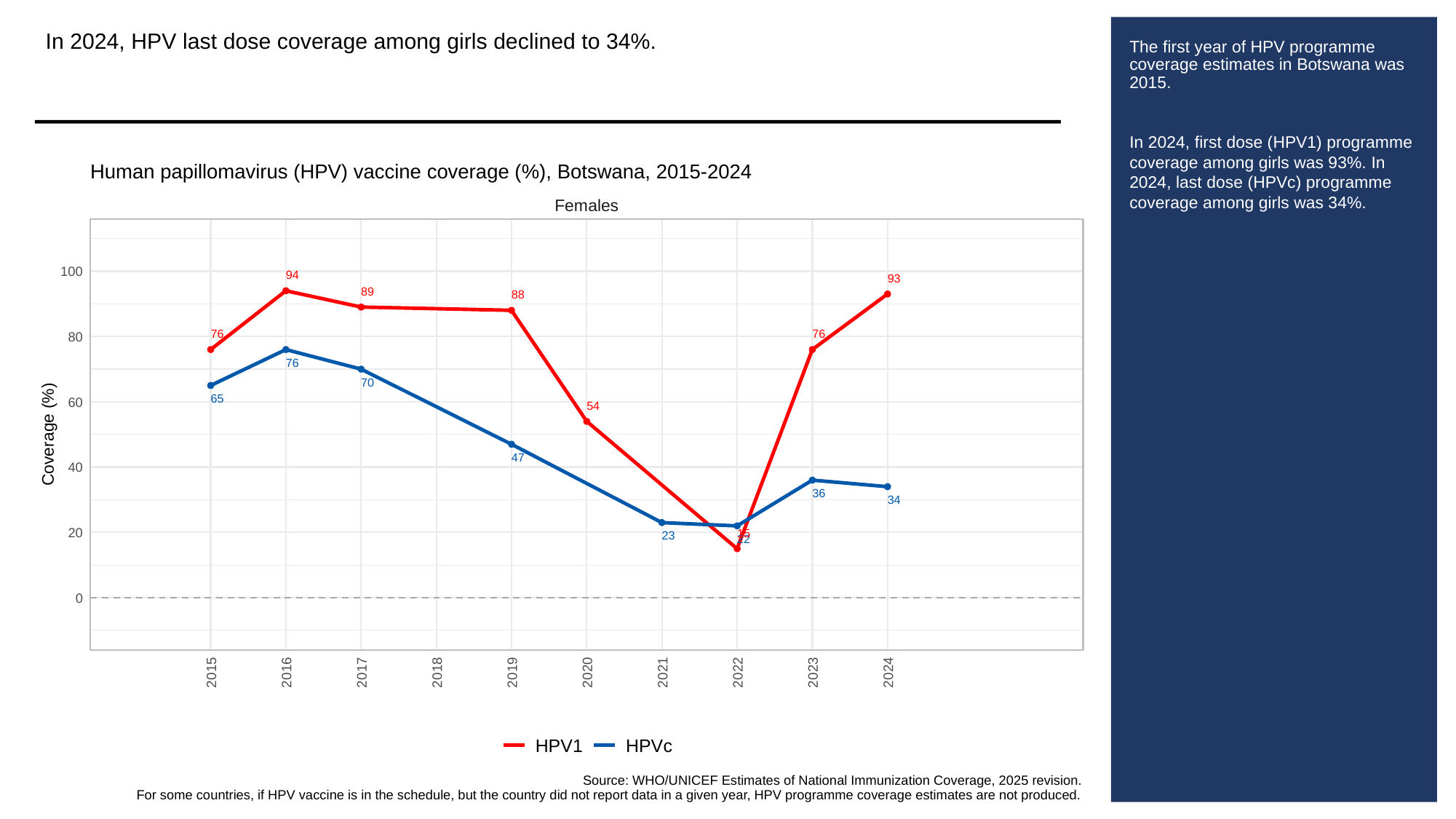

In 2024, HPV last dose coverage among girls declined to 34%.
# The first year of HPV programme coverage estimates in Botswana was 2015.

In 2024, first dose (HPV1) programme coverage among girls was 93%. In 2024, last dose (HPVc) programme coverage among girls was 34%.

Human papillomavirus (HPV) vaccine coverage (%), Botswana, 2015-2024
Females

100
94

93
89

88

76
76
80

76

70

65
60
54

Coverage (%)

47
40

36
34

20
15
23

22

0

2015
2016
2017
2018
2019
2020
2021
2022
2023
2024
HPV1
HPVc

Source: WHO/UNICEF Estimates of National Immunization Coverage, 2025 revision.
For some countries, if HPV vaccine is in the schedule, but the country did not report data in a given year, HPV programme coverage estimates are not produced.